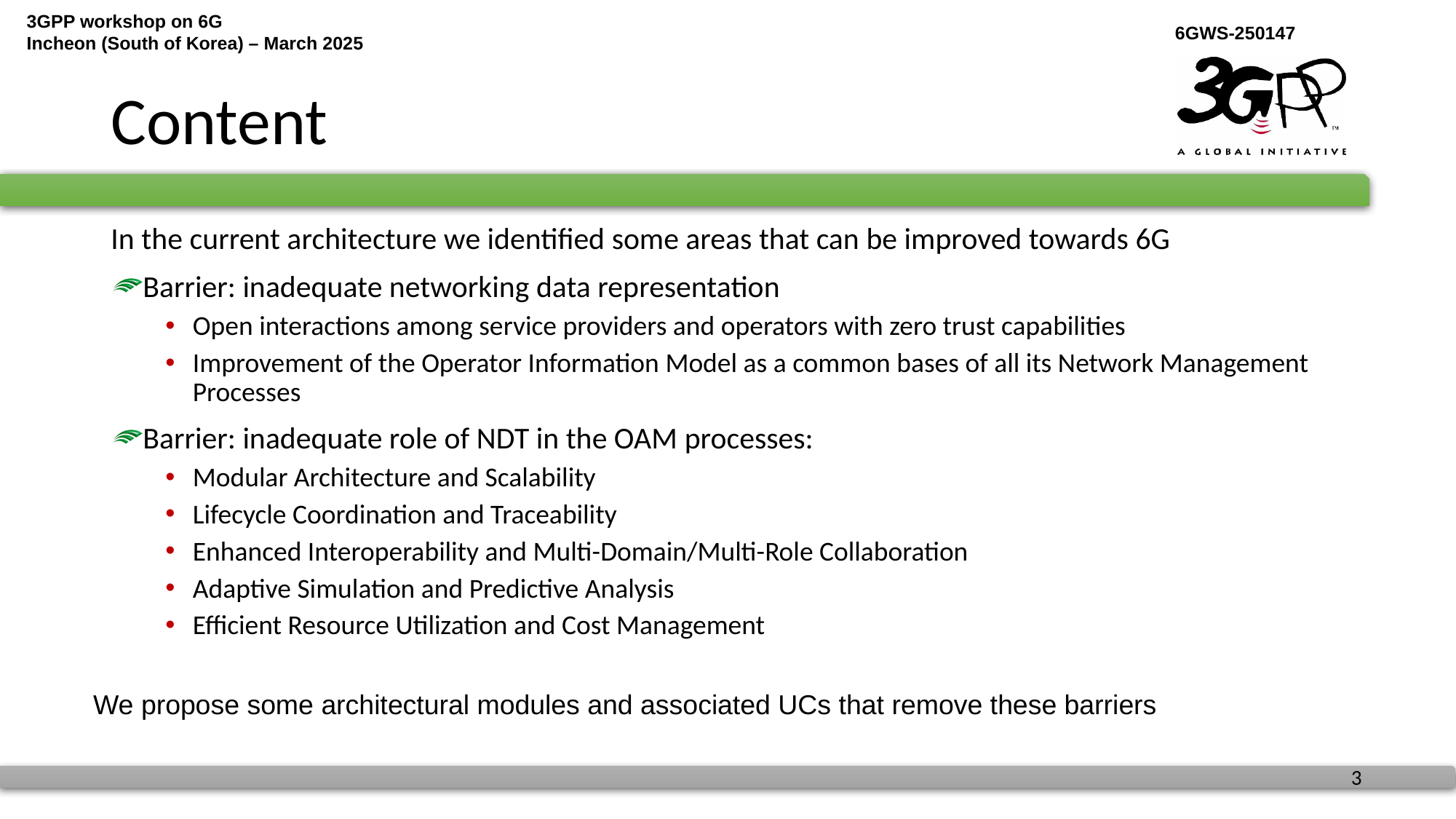

# Content
In the current architecture we identified some areas that can be improved towards 6G
Barrier: inadequate networking data representation
Open interactions among service providers and operators with zero trust capabilities
Improvement of the Operator Information Model as a common bases of all its Network Management Processes
Barrier: inadequate role of NDT in the OAM processes:
Modular Architecture and Scalability
Lifecycle Coordination and Traceability
Enhanced Interoperability and Multi-Domain/Multi-Role Collaboration
Adaptive Simulation and Predictive Analysis
Efficient Resource Utilization and Cost Management

We propose some architectural modules and associated UCs that remove these barriers